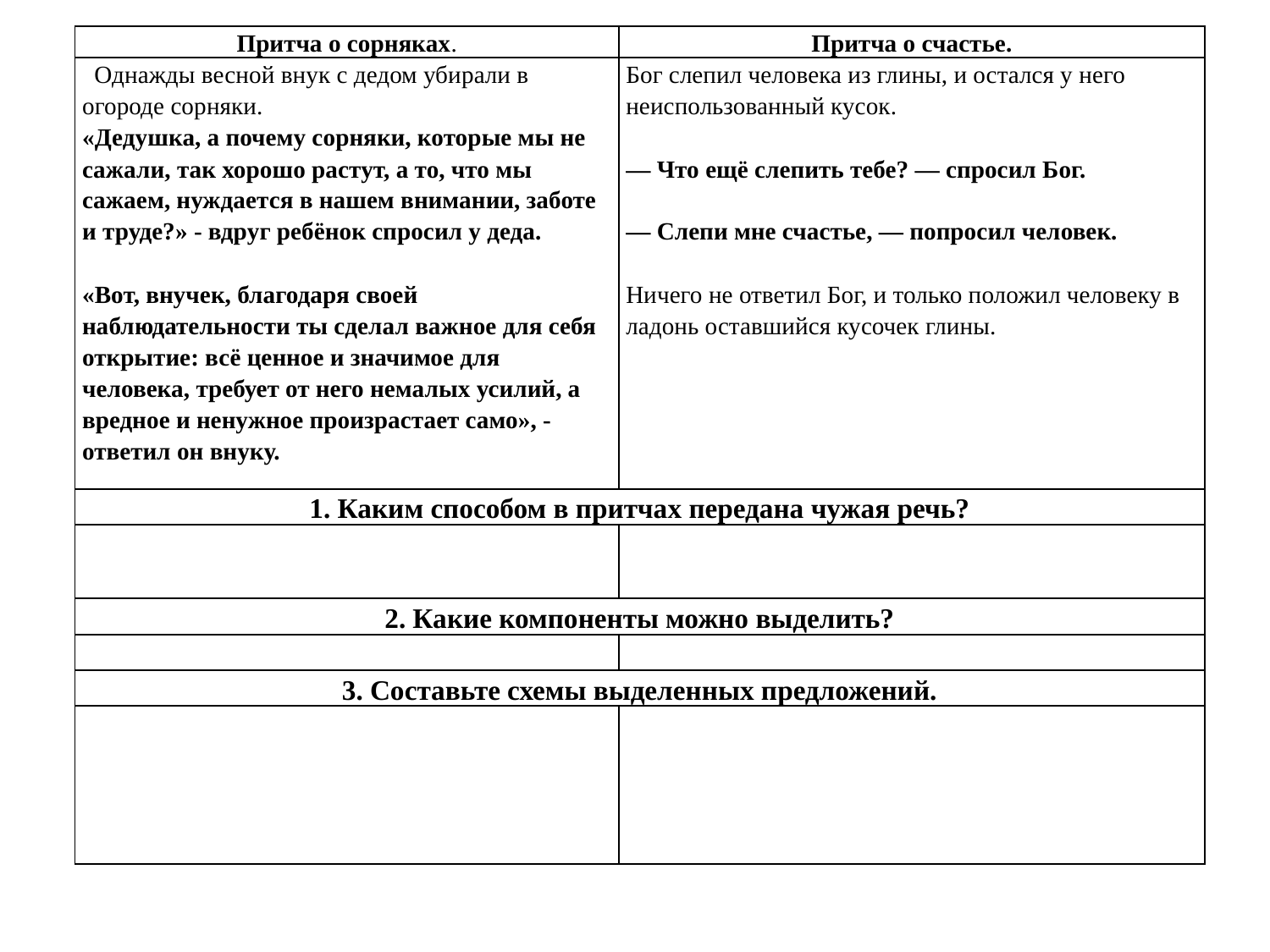

| Притча о сорняках. | Притча о счастье. |
| --- | --- |
| Однажды весной внук с дедом убирали в огороде сорняки. «Дедушка, а почему сорняки, которые мы не сажали, так хорошо растут, а то, что мы сажаем, нуждается в нашем внимании, заботе и труде?» - вдруг ребёнок спросил у деда. «Вот, внучек, благодаря своей наблюдательности ты сделал важное для себя открытие: всё ценное и значимое для человека, требует от него немалых усилий, а вредное и ненужное произрастает само», - ответил он внуку. | Бог слепил человека из глины, и остался у него неиспользованный кусок. — Что ещё слепить тебе? — спросил Бог. — Слепи мне счастье, — попросил человек. Ничего не ответил Бог, и только положил человеку в ладонь оставшийся кусочек глины. |
| 1. Каким способом в притчах передана чужая речь? |  |
|  |  |
| 2. Какие компоненты можно выделить? |  |
|  |  |
| 3. Составьте схемы выделенных предложений. |  |
|  |  |